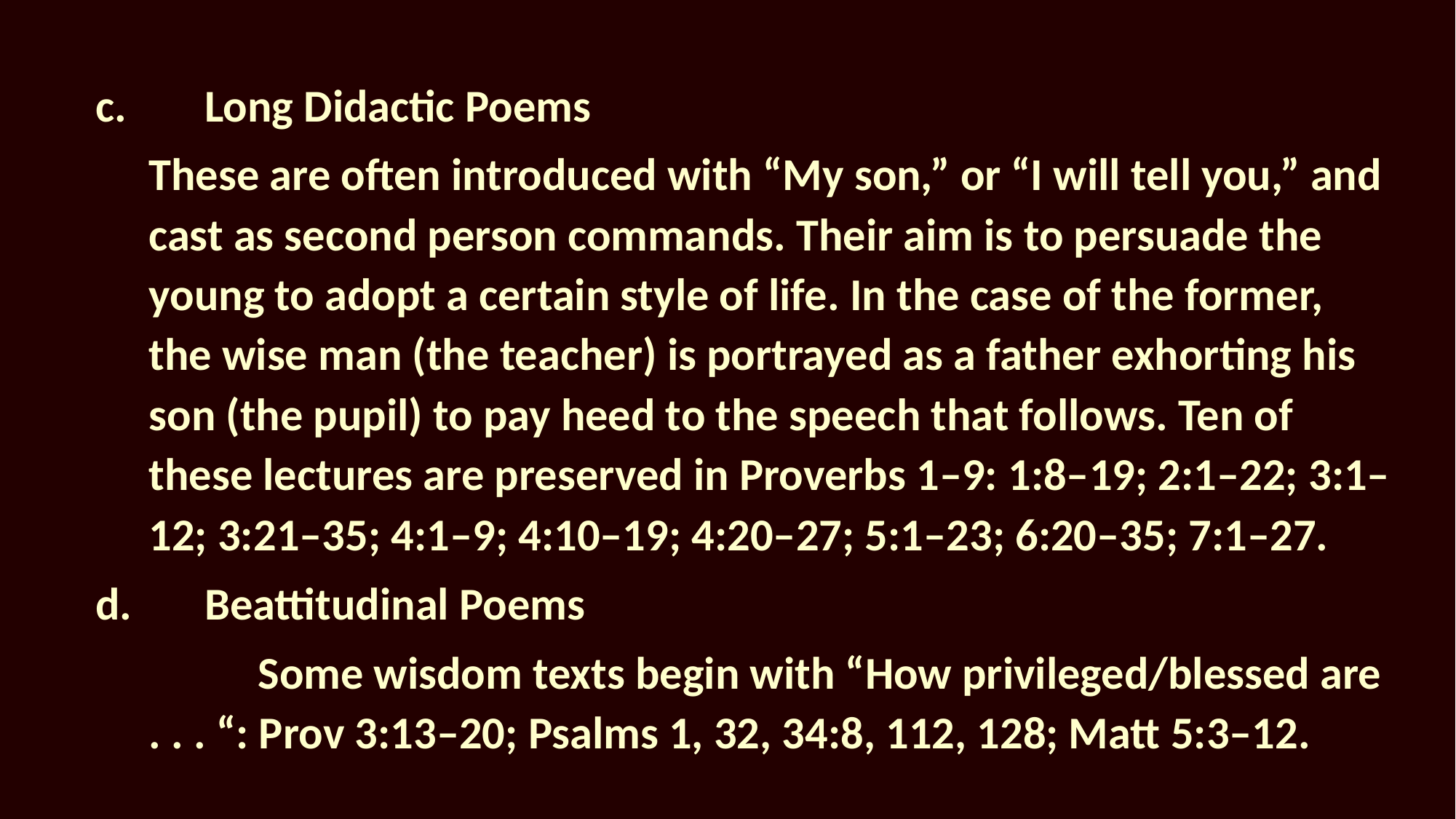

c.	Long Didactic Poems
These are often introduced with “My son,” or “I will tell you,” and cast as second person commands. Their aim is to persuade the young to adopt a certain style of life. In the case of the former, the wise man (the teacher) is portrayed as a father exhorting his son (the pupil) to pay heed to the speech that follows. Ten of these lectures are preserved in Proverbs 1–9: 1:8–19; 2:1–22; 3:1–12; 3:21–35; 4:1–9; 4:10–19; 4:20–27; 5:1–23; 6:20–35; 7:1–27.
d.	Beattitudinal Poems
	Some wisdom texts begin with “How privileged/blessed are . . . “: Prov 3:13–20; Psalms 1, 32, 34:8, 112, 128; Matt 5:3–12.